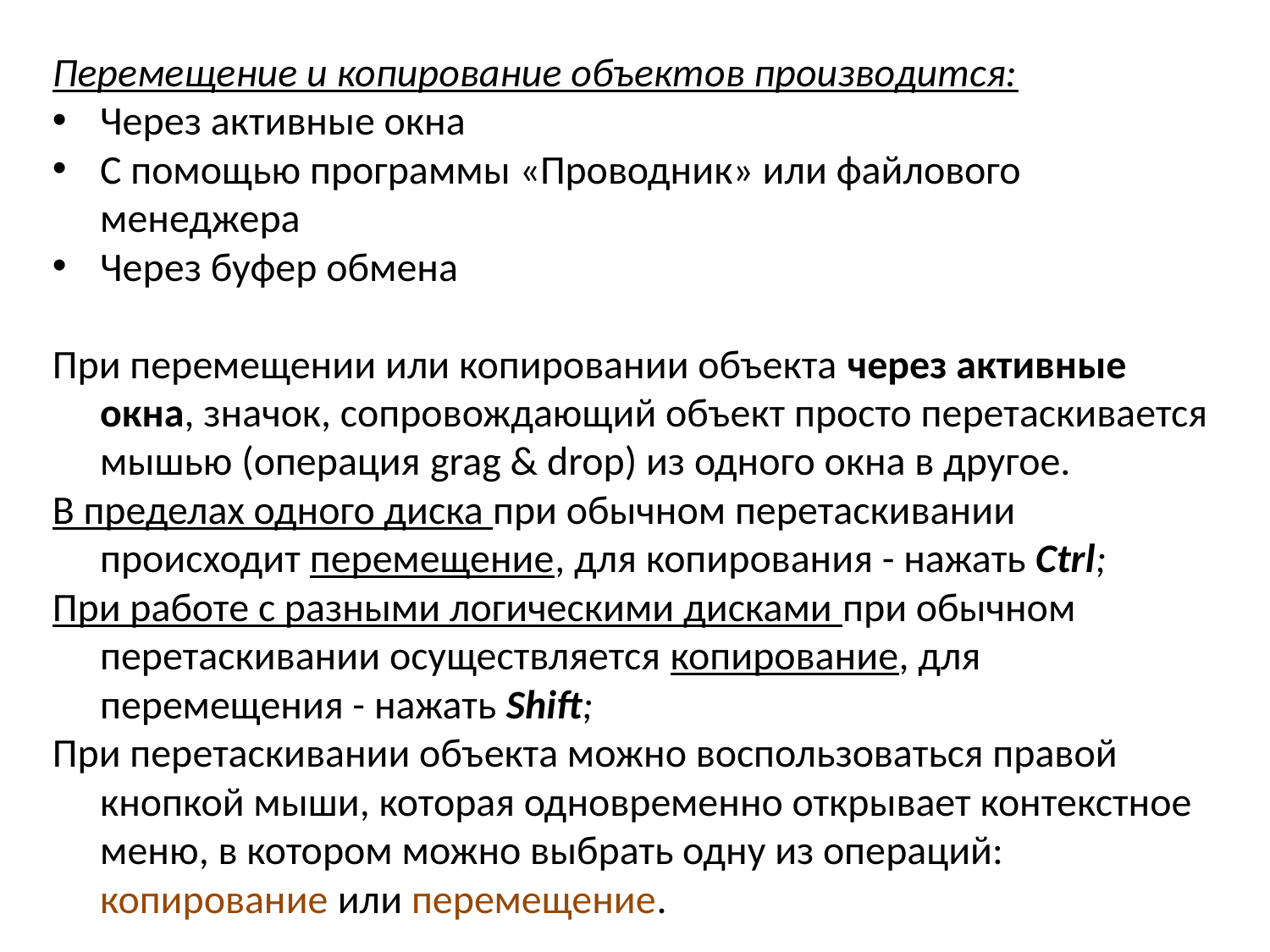

Перемещение и копирование объектов производится:
Через активные окна
С помощью программы «Проводник» или файлового менеджера
Через буфер обмена

При перемещении или копировании объекта через активные окна, значок, сопровождающий объект просто перетаскивается мышью (операция grag & drop) из одного окна в другое.
В пределах одного диска при обычном перетаскивании происходит перемещение, для копирования - нажать Ctrl;
При работе с разными логическими дисками при обычном перетаскивании осуществляется копирование, для перемещения - нажать Shift;
При перетаскивании объекта можно воспользоваться правой кнопкой мыши, которая одновременно открывает контекстное меню, в котором можно выбрать одну из операций: копирование или перемещение.